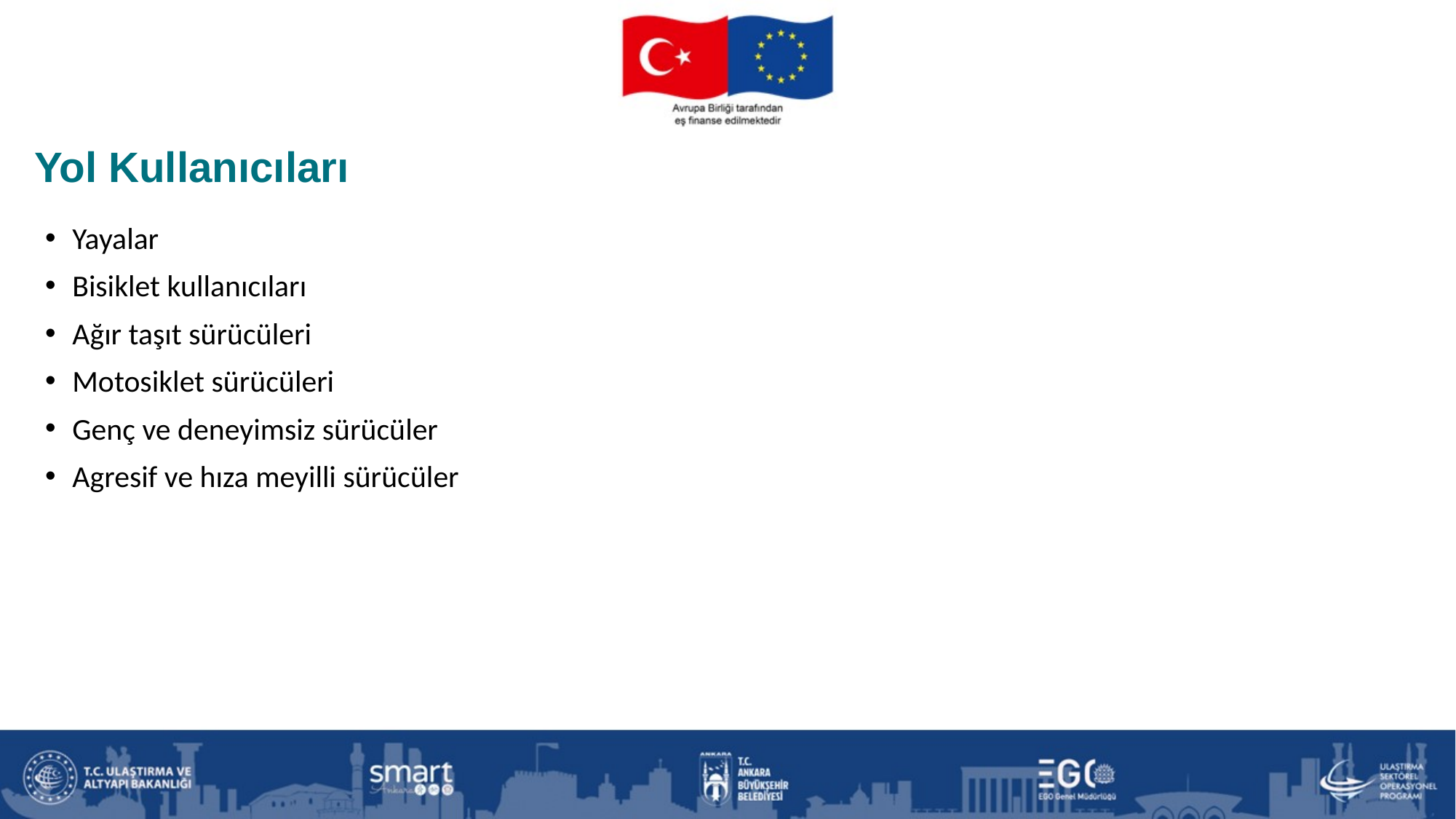

Yol Kullanıcıları

Yayalar
Bisiklet kullanıcıları
Ağır taşıt sürücüleri
Motosiklet sürücüleri
Genç ve deneyimsiz sürücüler
Agresif ve hıza meyilli sürücüler